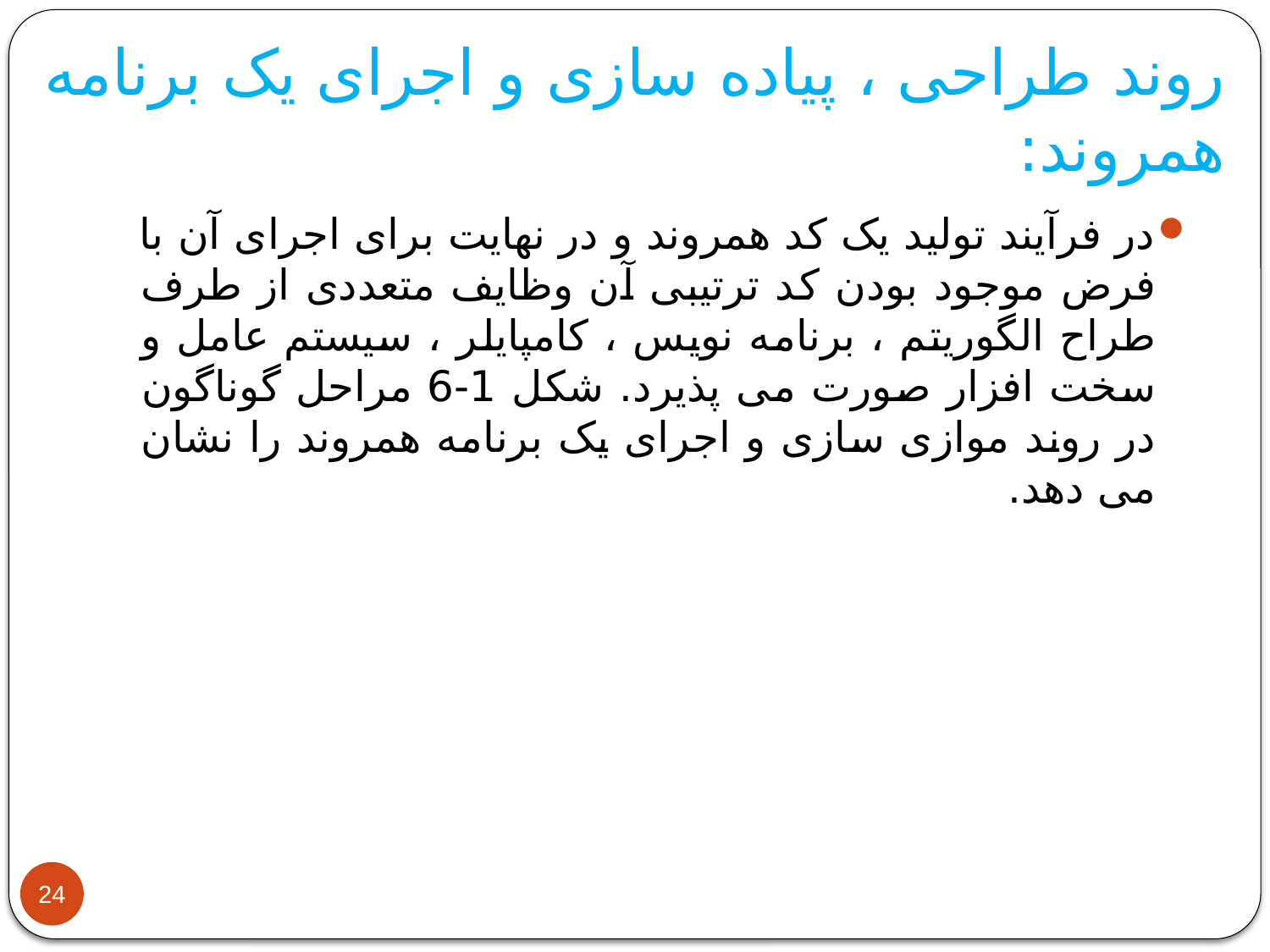

# روند طراحی ، پیاده سازی و اجرای یک برنامه همروند:
در فرآیند تولید یک کد همروند و در نهایت برای اجرای آن با فرض موجود بودن کد ترتیبی آن وظایف متعددی از طرف طراح الگوریتم ، برنامه نویس ، کامپایلر ، سیستم عامل و سخت افزار صورت می پذیرد. شکل 1-6 مراحل گوناگون در روند موازی سازی و اجرای یک برنامه همروند را نشان می دهد.
24